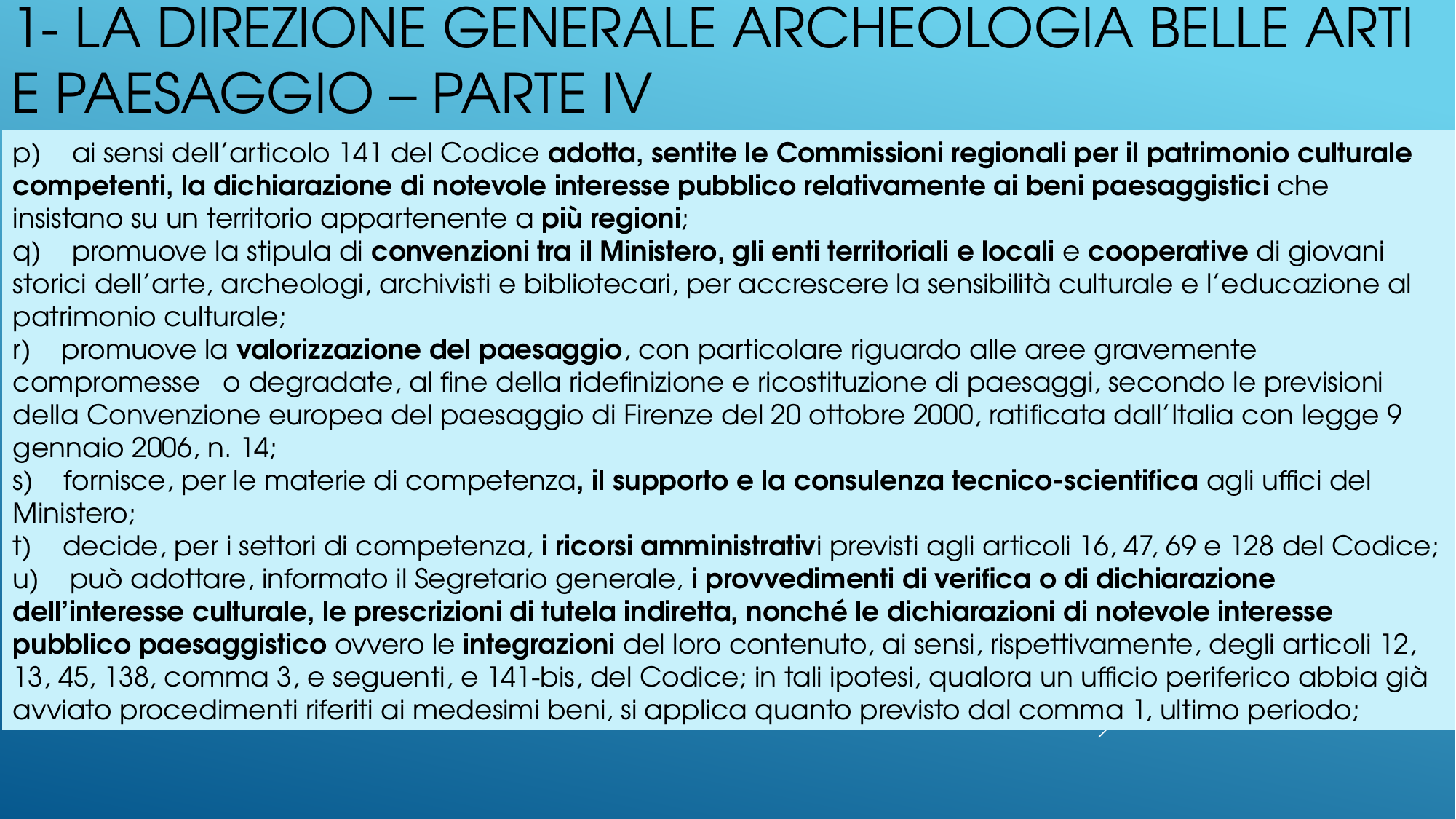

# 1- LA DIREZIONE GENERALE ARCHEOLOGIA BELLE ARTI E PAESAGGIO – parte IV
p)    ai sensi dell’articolo 141 del Codice adotta, sentite le Commissioni regionali per il patrimonio culturale competenti, la dichiarazione di notevole interesse pubblico relativamente ai beni paesaggistici che insistano su un territorio appartenente a più regioni;
q)    promuove la stipula di convenzioni tra il Ministero, gli enti territoriali e locali e cooperative di giovani storici dell’arte, archeologi, archivisti e bibliotecari, per accrescere la sensibilità culturale e l’educazione al patrimonio culturale;
r)    promuove la valorizzazione del paesaggio, con particolare riguardo alle aree gravemente compromesse   o degradate, al fine della ridefinizione e ricostituzione di paesaggi, secondo le previsioni della Convenzione europea del paesaggio di Firenze del 20 ottobre 2000, ratificata dall’Italia con legge 9 gennaio 2006, n. 14;
s)    fornisce, per le materie di competenza, il supporto e la consulenza tecnico-scientifica agli uffici del Ministero;
t)    decide, per i settori di competenza, i ricorsi amministrativi previsti agli articoli 16, 47, 69 e 128 del Codice;
u)    può adottare, informato il Segretario generale, i provvedimenti di verifica o di dichiarazione dell’interesse culturale, le prescrizioni di tutela indiretta, nonché le dichiarazioni di notevole interesse pubblico paesaggistico ovvero le integrazioni del loro contenuto, ai sensi, rispettivamente, degli articoli 12, 13, 45, 138, comma 3, e seguenti, e 141-bis, del Codice; in tali ipotesi, qualora un ufficio periferico abbia già avviato procedimenti riferiti ai medesimi beni, si applica quanto previsto dal comma 1, ultimo periodo;